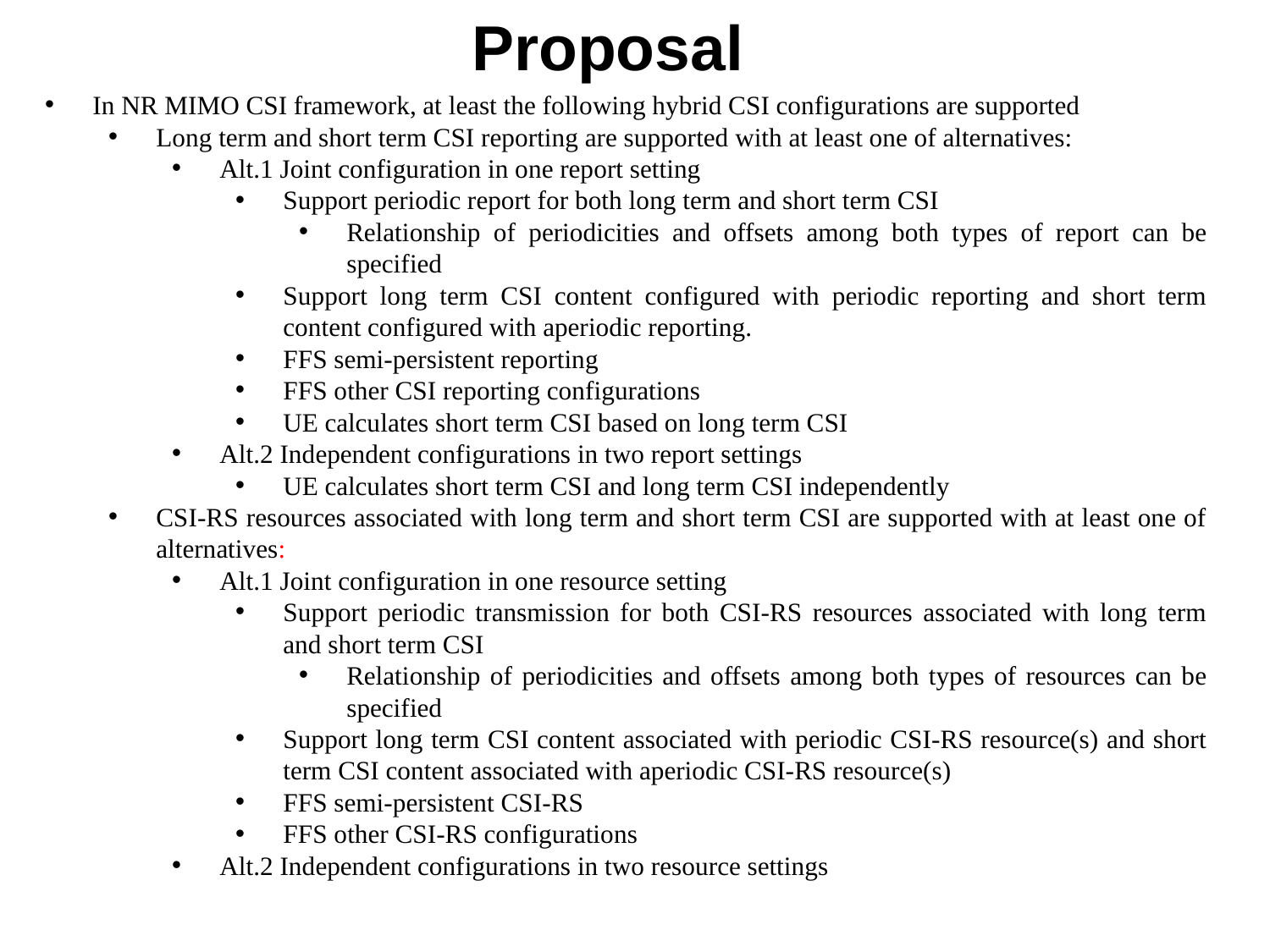

# Proposal
In NR MIMO CSI framework, at least the following hybrid CSI configurations are supported
Long term and short term CSI reporting are supported with at least one of alternatives:
Alt.1 Joint configuration in one report setting
Support periodic report for both long term and short term CSI
Relationship of periodicities and offsets among both types of report can be specified
Support long term CSI content configured with periodic reporting and short term content configured with aperiodic reporting.
FFS semi-persistent reporting
FFS other CSI reporting configurations
UE calculates short term CSI based on long term CSI
Alt.2 Independent configurations in two report settings
UE calculates short term CSI and long term CSI independently
CSI-RS resources associated with long term and short term CSI are supported with at least one of alternatives:
Alt.1 Joint configuration in one resource setting
Support periodic transmission for both CSI-RS resources associated with long term and short term CSI
Relationship of periodicities and offsets among both types of resources can be specified
Support long term CSI content associated with periodic CSI-RS resource(s) and short term CSI content associated with aperiodic CSI-RS resource(s)
FFS semi-persistent CSI-RS
FFS other CSI-RS configurations
Alt.2 Independent configurations in two resource settings